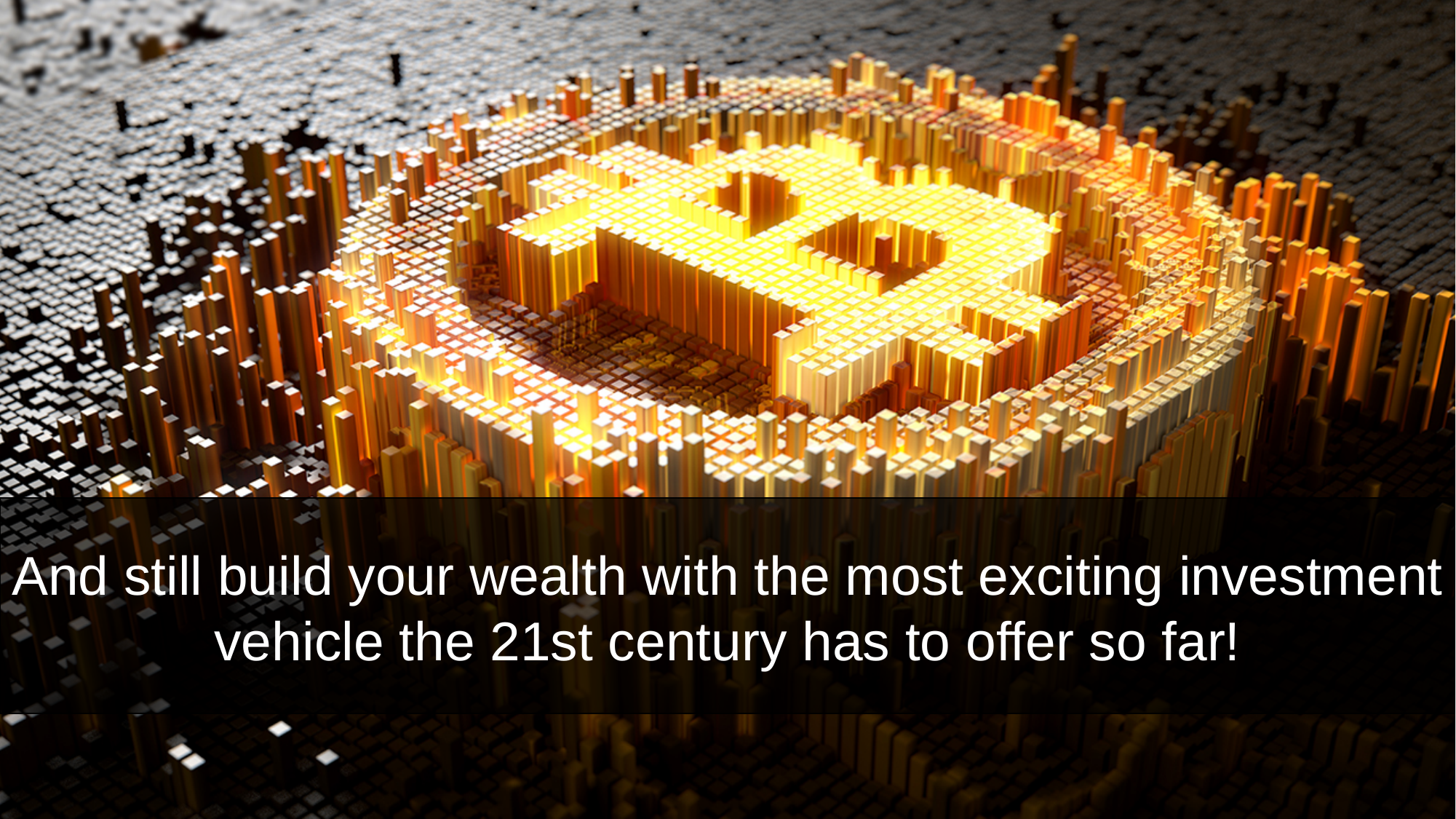

And still build your wealth with the most exciting investment vehicle the 21st century has to offer so far!